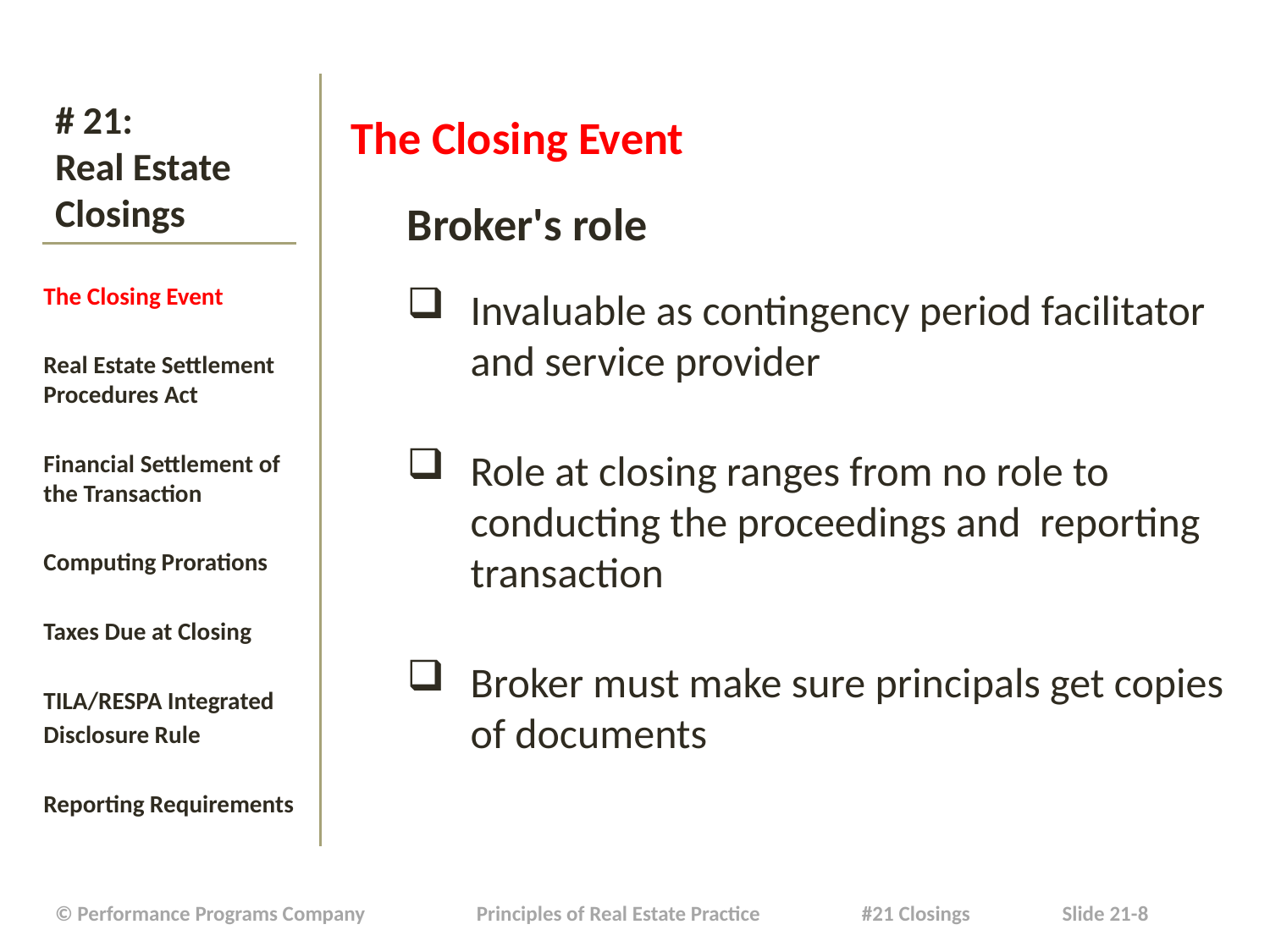

The Closing Event

Broker's role

Invaluable as contingency period facilitator  and service provider
Role at closing ranges from no role to conducting the proceedings and  reporting transaction
Broker must make sure principals get copies of documents

# # 21: Real Estate Closings

The Closing Event

Real Estate Settlement Procedures Act

Financial Settlement of the Transaction

Computing Prorations

Taxes Due at Closing

TILA/RESPA Integrated
Disclosure Rule

Reporting Requirements

| © Performance Programs Company Principles of Real Estate Practice #21 Closings Slide 21-8 |
| --- |